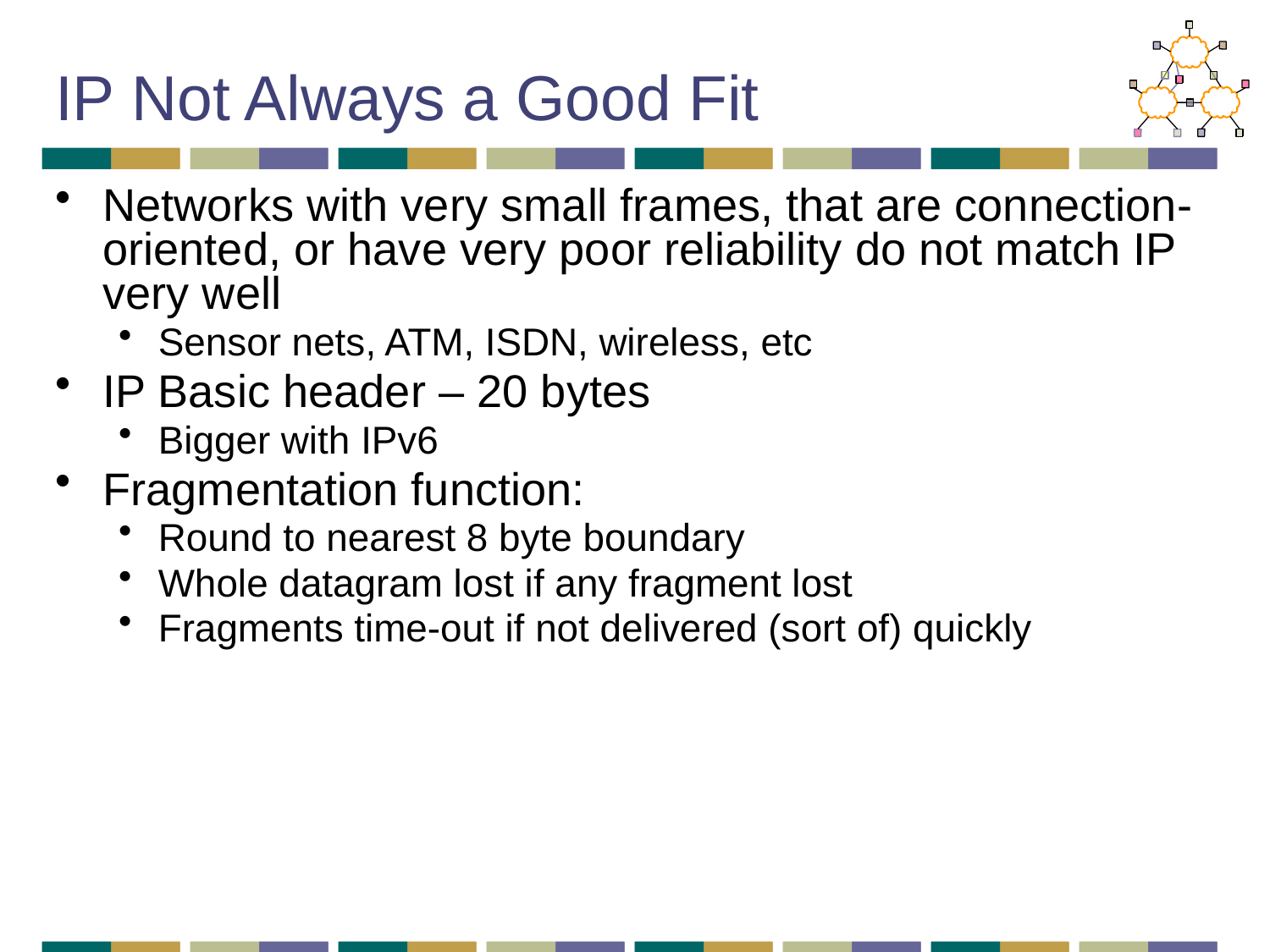

# IP Not Always a Good Fit
Networks with very small frames, that are connection-oriented, or have very poor reliability do not match IP very well
Sensor nets, ATM, ISDN, wireless, etc
IP Basic header – 20 bytes
Bigger with IPv6
Fragmentation function:
Round to nearest 8 byte boundary
Whole datagram lost if any fragment lost
Fragments time-out if not delivered (sort of) quickly